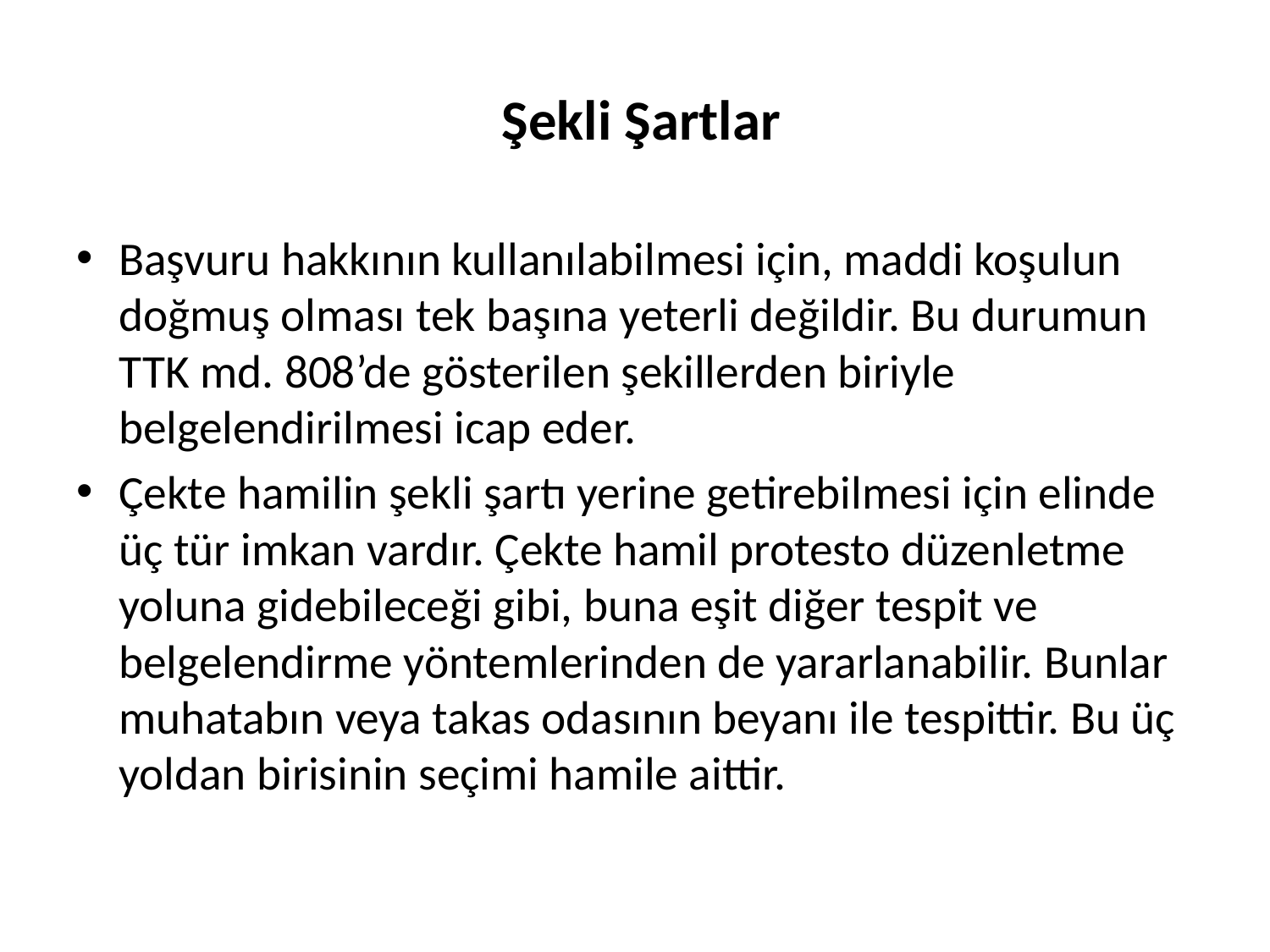

# Şekli Şartlar
Başvuru hakkının kullanılabilmesi için, maddi koşulun doğmuş olması tek başına yeterli değildir. Bu durumun TTK md. 808’de gösterilen şekillerden biriyle belgelendirilmesi icap eder.
Çekte hamilin şekli şartı yerine getirebilmesi için elinde üç tür imkan vardır. Çekte hamil protesto düzenletme yoluna gidebileceği gibi, buna eşit diğer tespit ve belgelendirme yöntemlerinden de yararlanabilir. Bunlar muhatabın veya takas odasının beyanı ile tespittir. Bu üç yoldan birisinin seçimi hamile aittir.